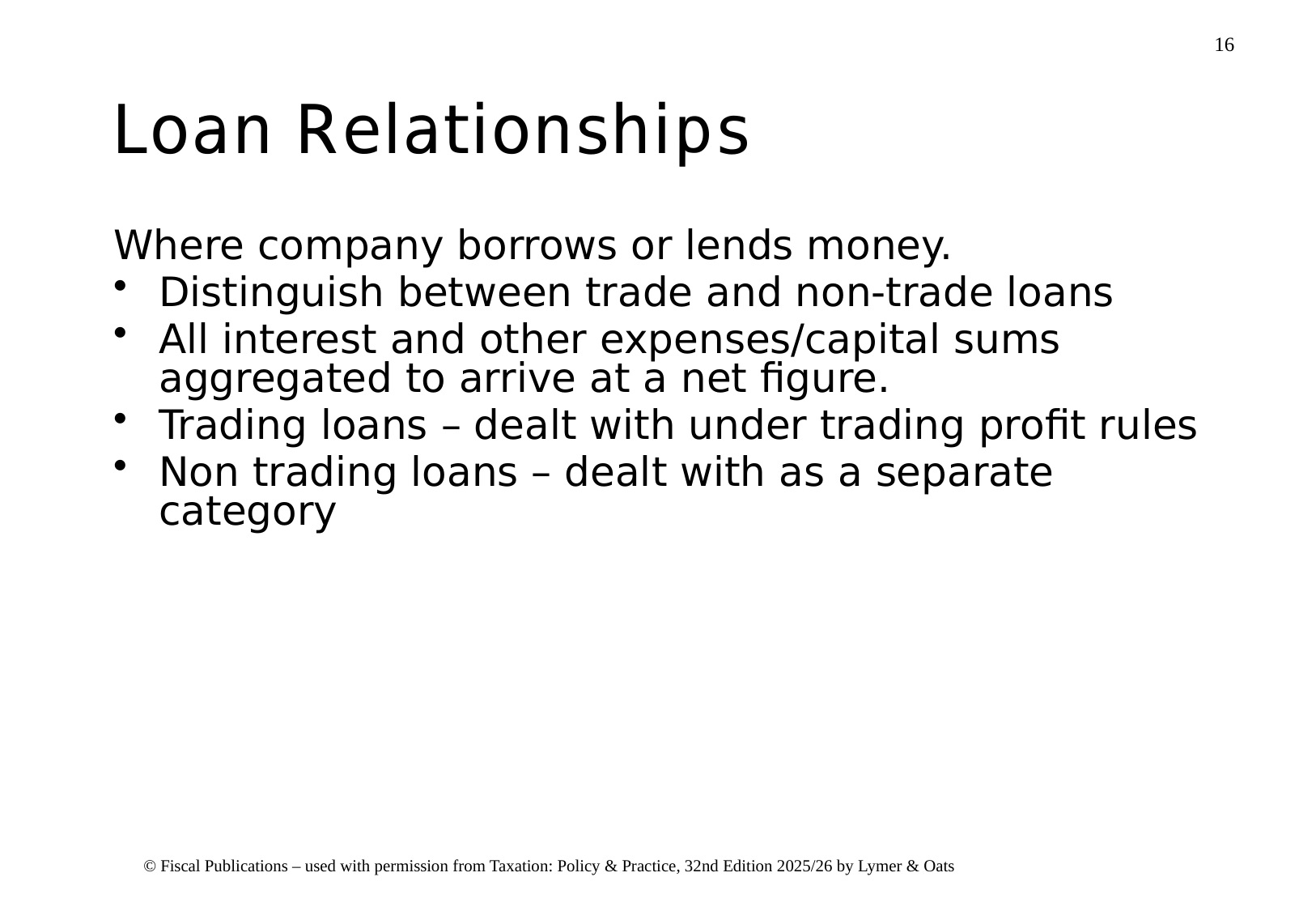

# Loan Relationships
Where company borrows or lends money.
Distinguish between trade and non-trade loans
All interest and other expenses/capital sums aggregated to arrive at a net figure.
Trading loans – dealt with under trading profit rules
Non trading loans – dealt with as a separate category